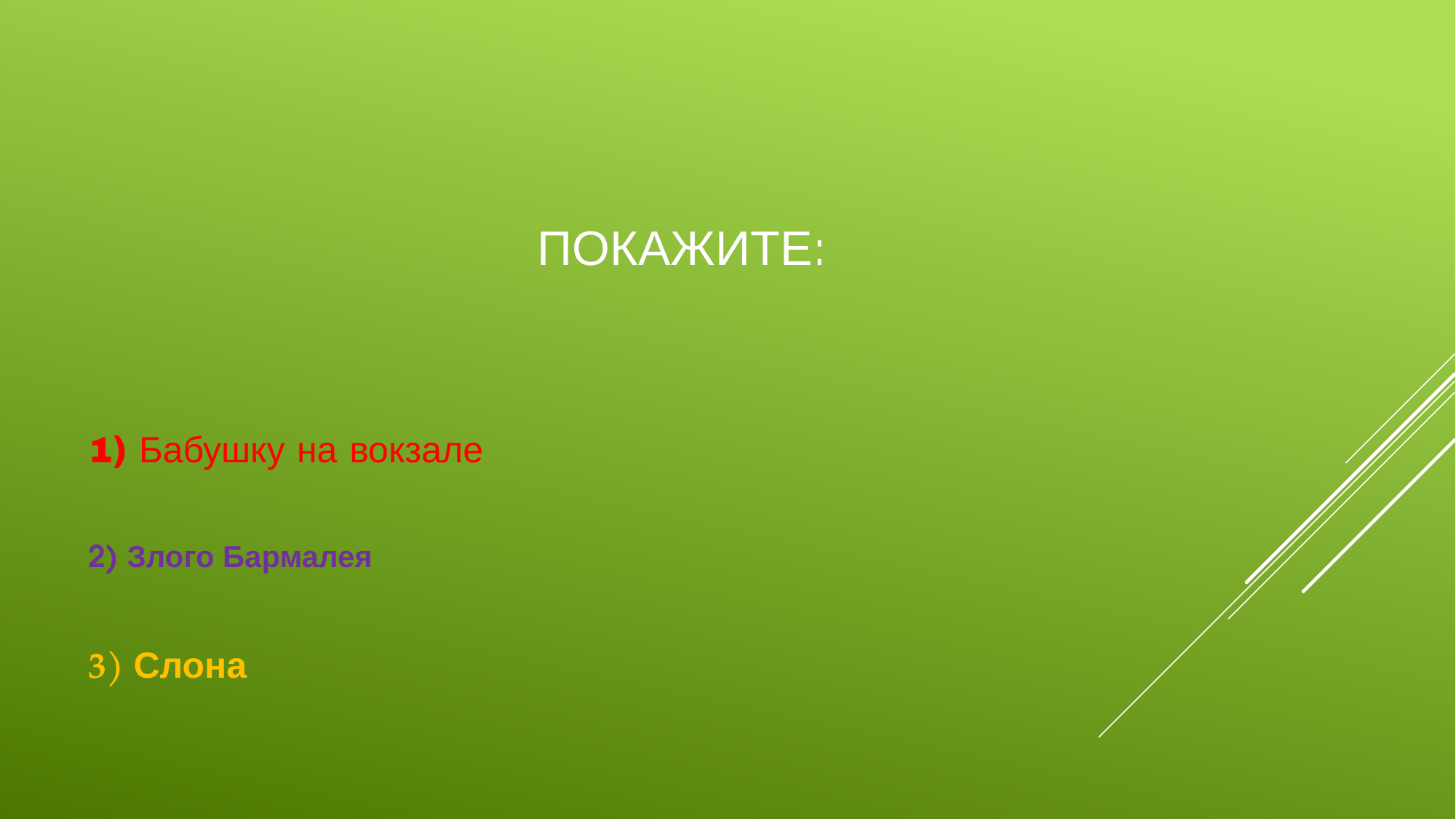

# Покажите:
1) Бабушку на вокзале

2) Злого Бармалея

3) Слона